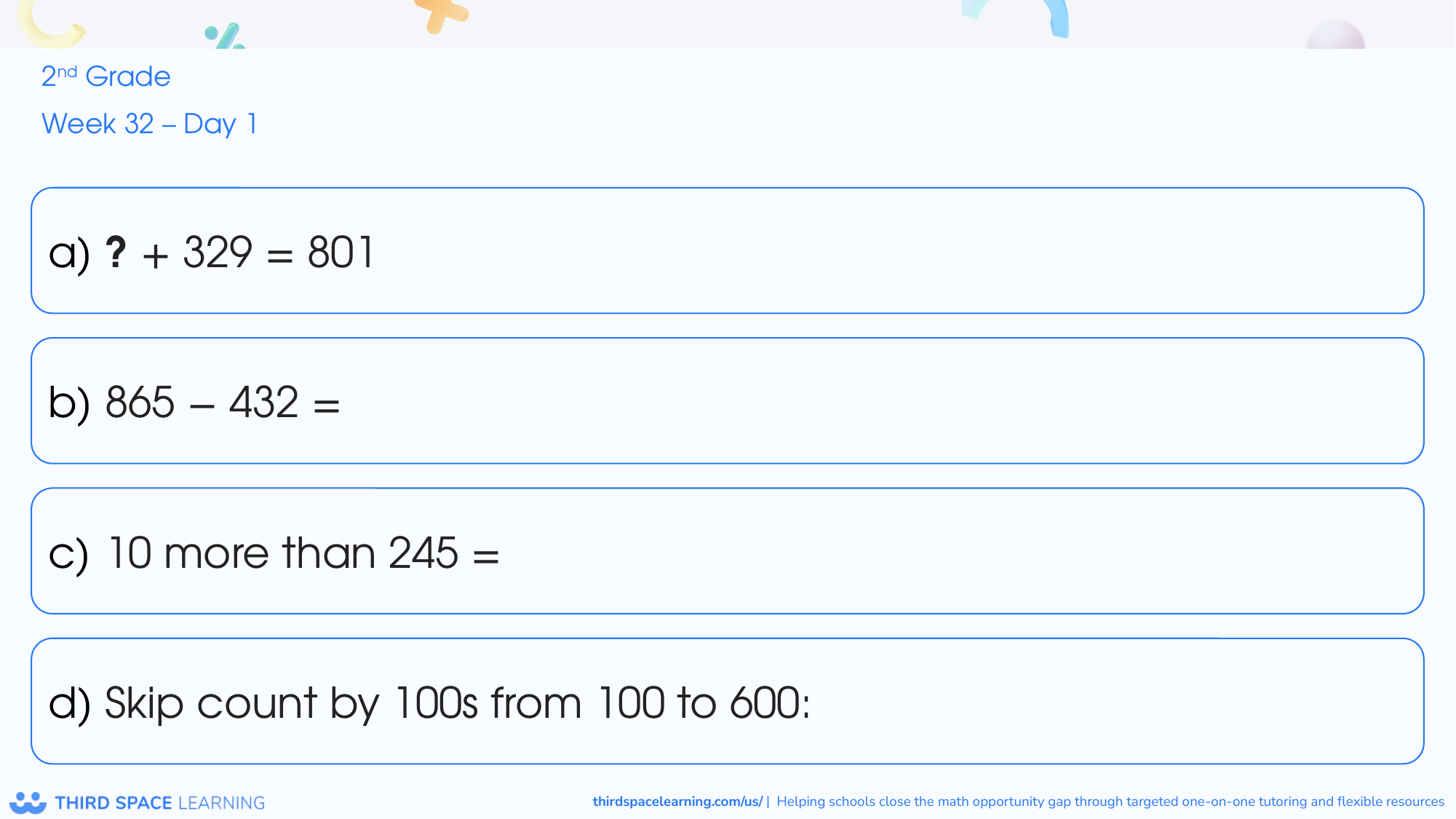

2nd Grade
Week 32 – Day 1
? + 329 = 801
865 − 432 =
10 more than 245 =
Skip count by 100s from 100 to 600: